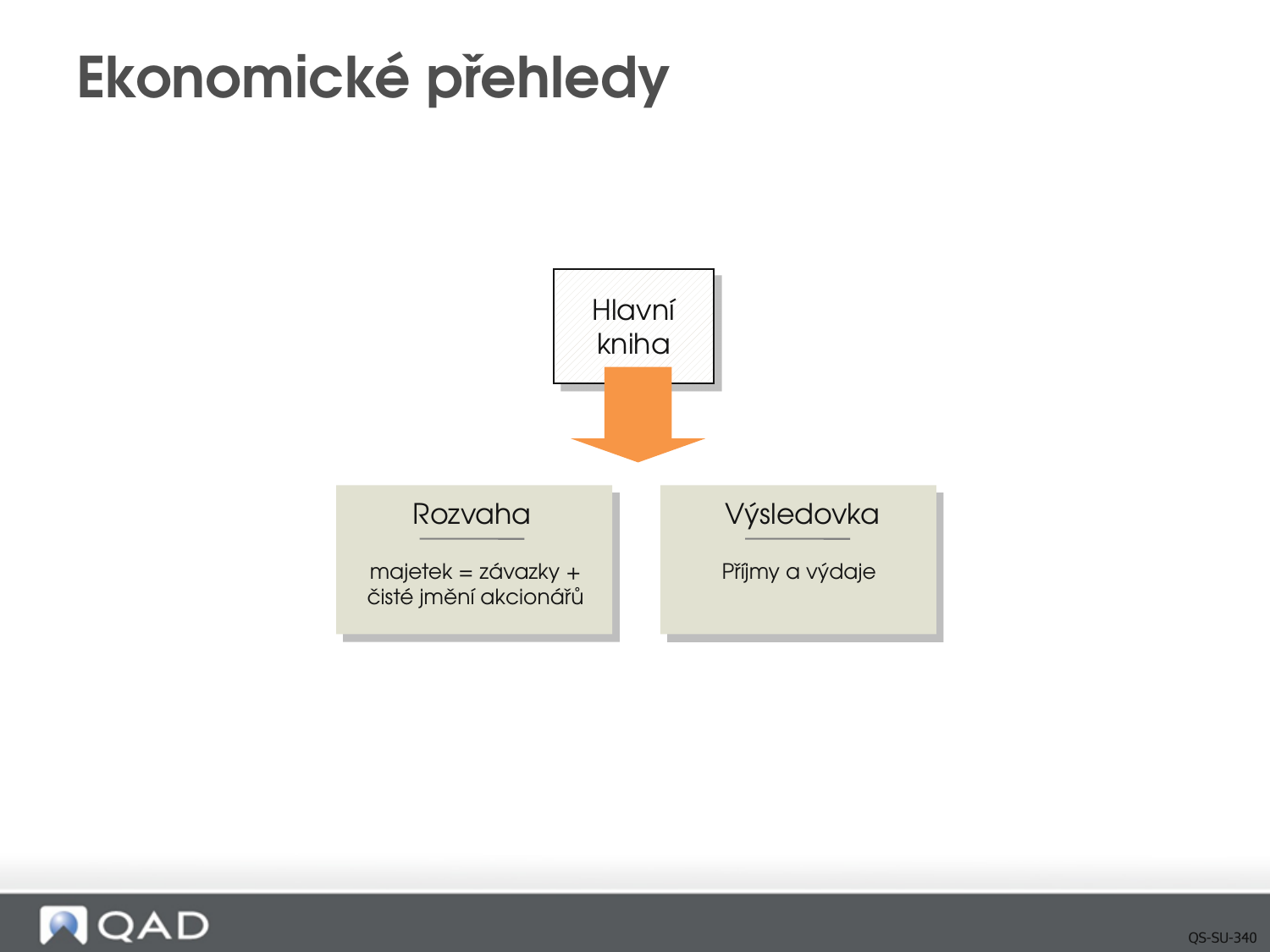

# Ekonomické přehledy
Hlavní
kniha

Rozvaha
Výsledovka

majetek = závazky + čisté jmění akcionářů
Příjmy a výdaje
QS-SU-340